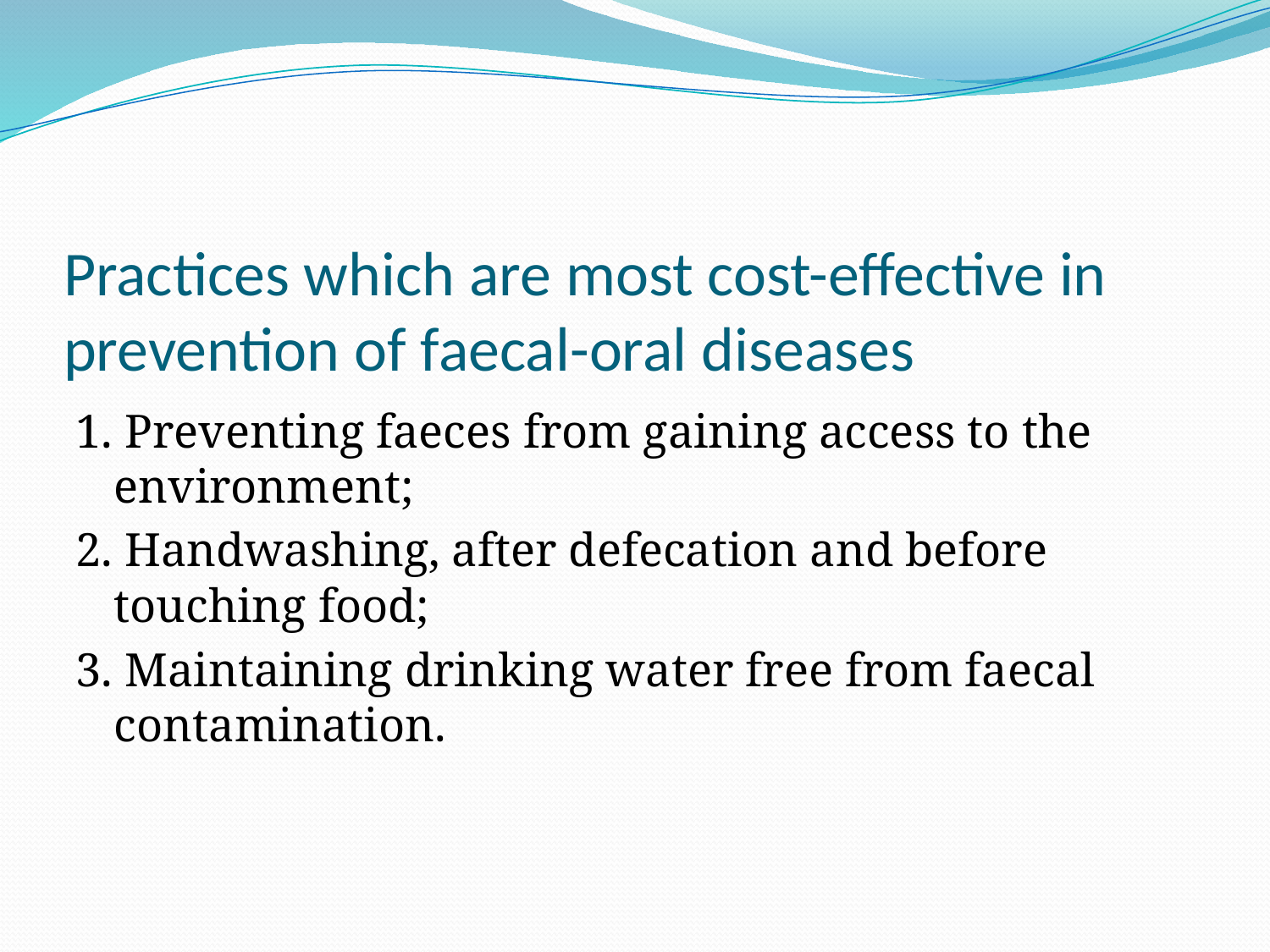

# Practices which are most cost-effective in prevention of faecal-oral diseases
1. Preventing faeces from gaining access to the environment;
2. Handwashing, after defecation and before touching food;
3. Maintaining drinking water free from faecal contamination.